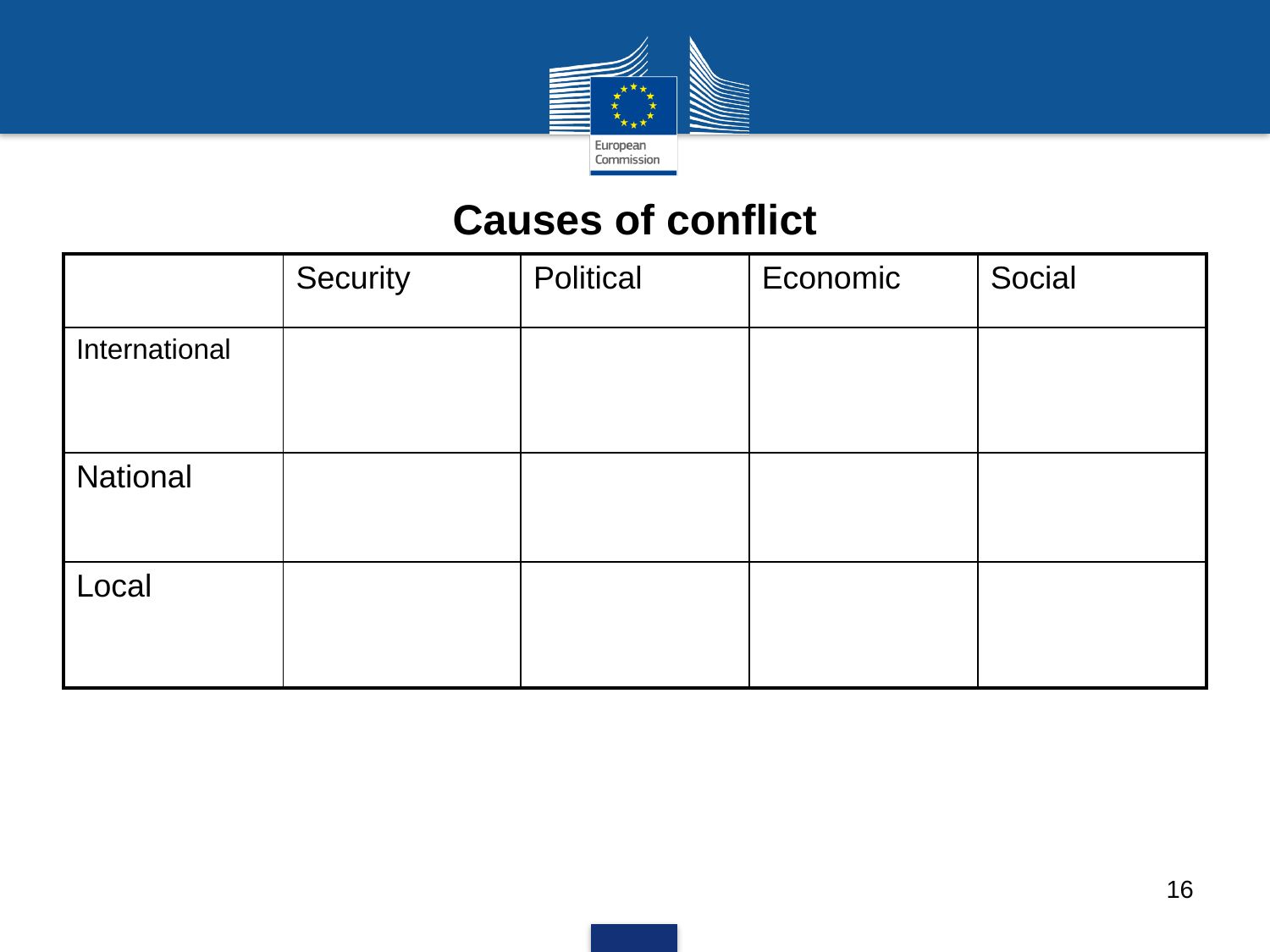

Causes of conflict
|  | Security | Political | Economic | Social |
| --- | --- | --- | --- | --- |
| International |  |  |  |  |
| National |  |  |  |  |
| Local |  |  |  |  |
16